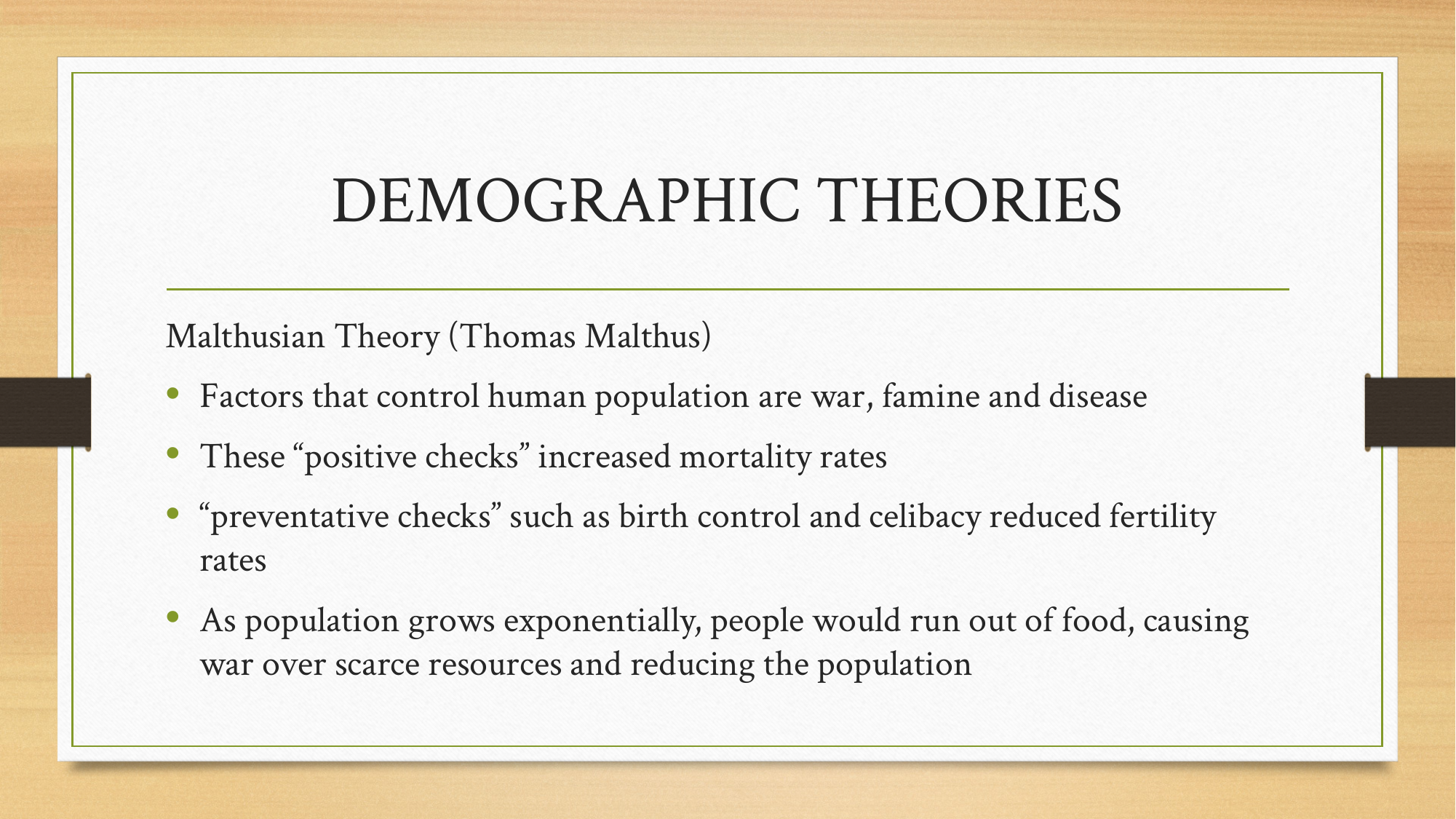

# DEMOGRAPHIC THEORIES
Malthusian Theory (Thomas Malthus)
Factors that control human population are war, famine and disease
These “positive checks” increased mortality rates
“preventative checks” such as birth control and celibacy reduced fertility rates
As population grows exponentially, people would run out of food, causing war over scarce resources and reducing the population